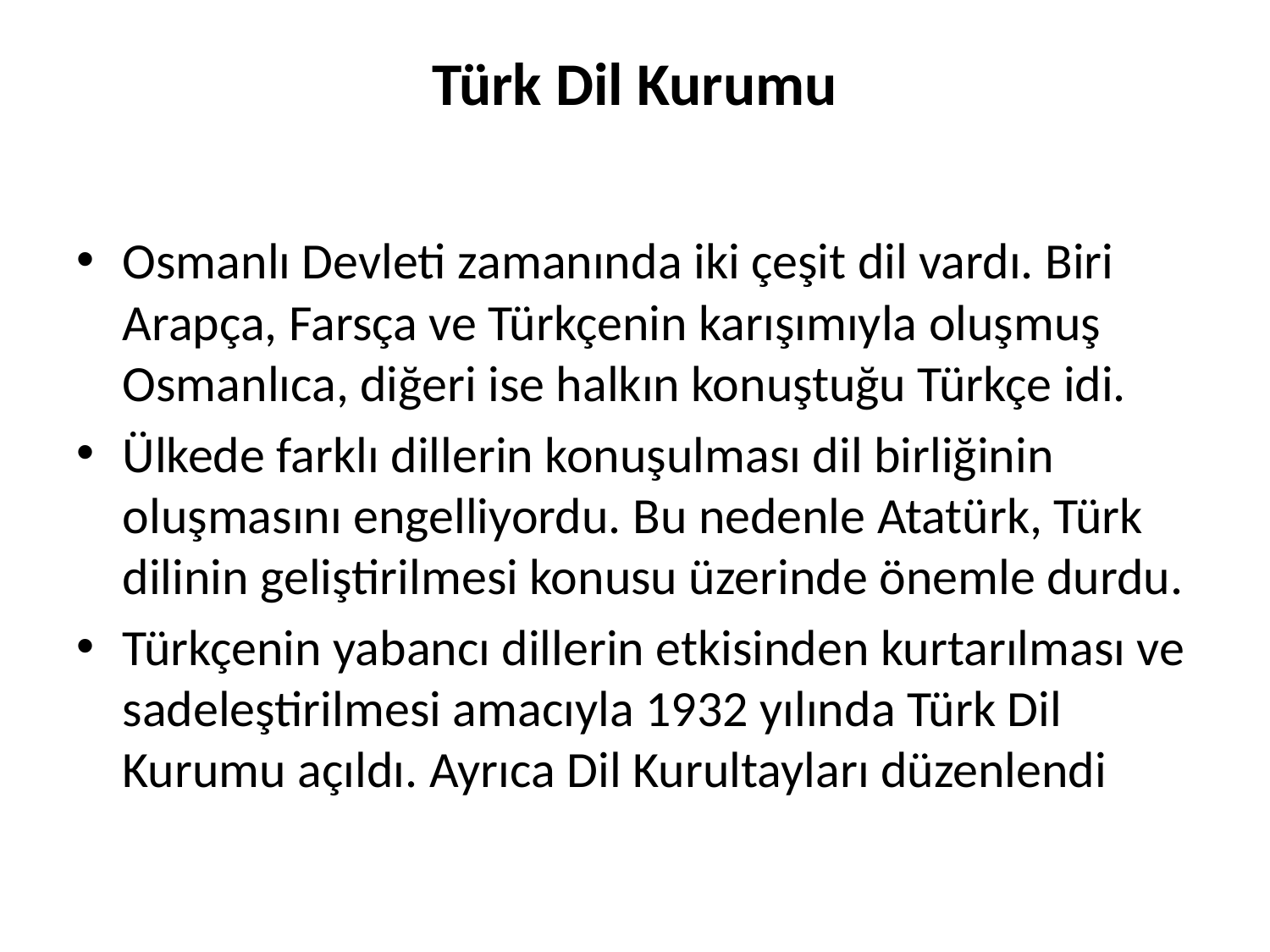

# Türk Dil Kurumu
Osmanlı Devleti zamanında iki çeşit dil vardı. Biri Arapça, Farsça ve Türkçenin karışımıyla oluşmuş Osmanlıca, diğeri ise halkın konuştuğu Türkçe idi.
Ülkede farklı dillerin konuşulması dil birliğinin oluşmasını engelliyordu. Bu nedenle Atatürk, Türk dilinin geliştirilmesi konusu üzerinde önemle durdu.
Türkçenin yabancı dillerin etkisinden kurtarılması ve sadeleştirilmesi amacıyla 1932 yılında Türk Dil Kurumu açıldı. Ayrıca Dil Kurultayları düzenlendi